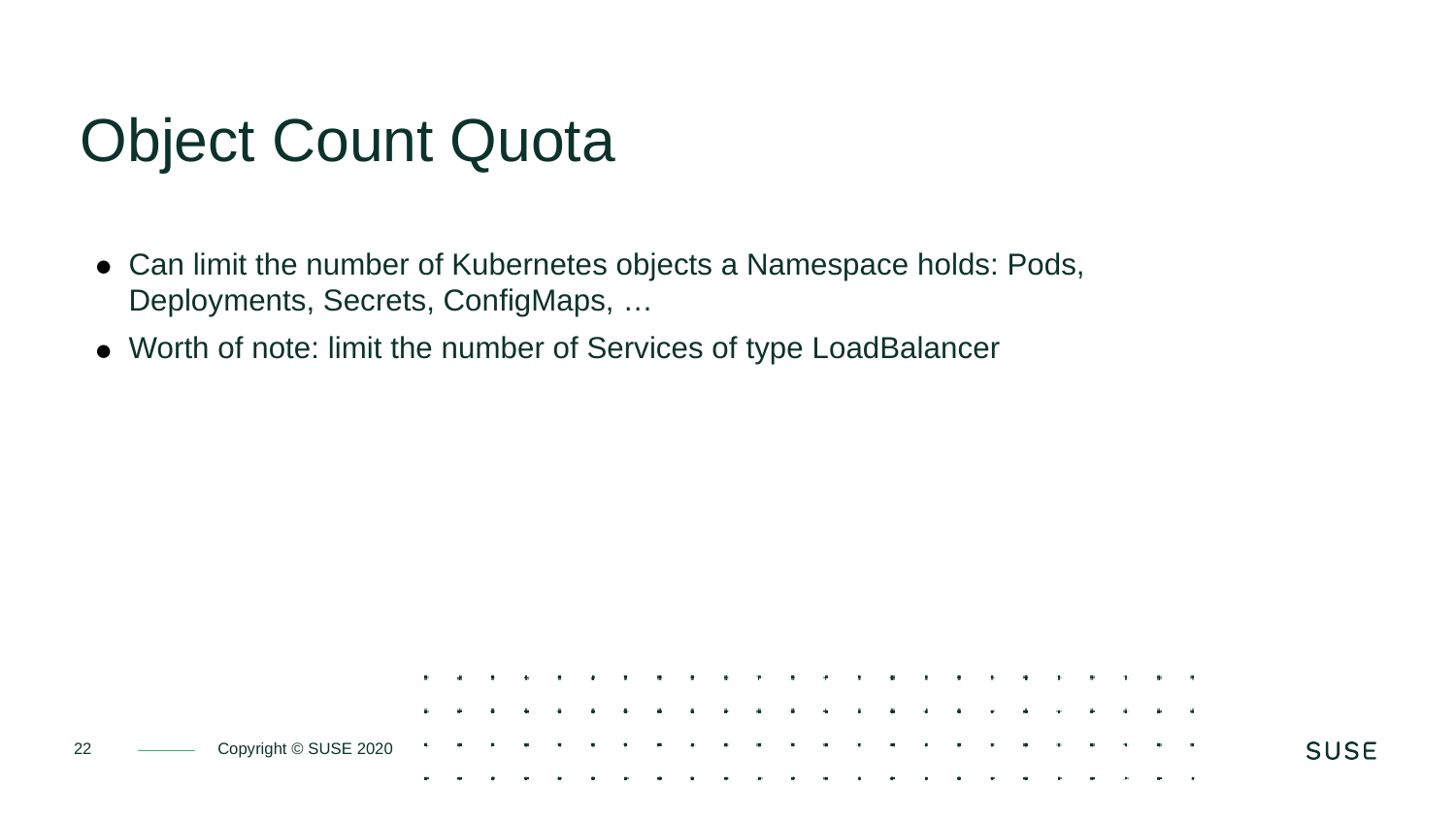

Object Count Quota
Can limit the number of Kubernetes objects a Namespace holds: Pods, Deployments, Secrets, ConfigMaps, …
Worth of note: limit the number of Services of type LoadBalancer